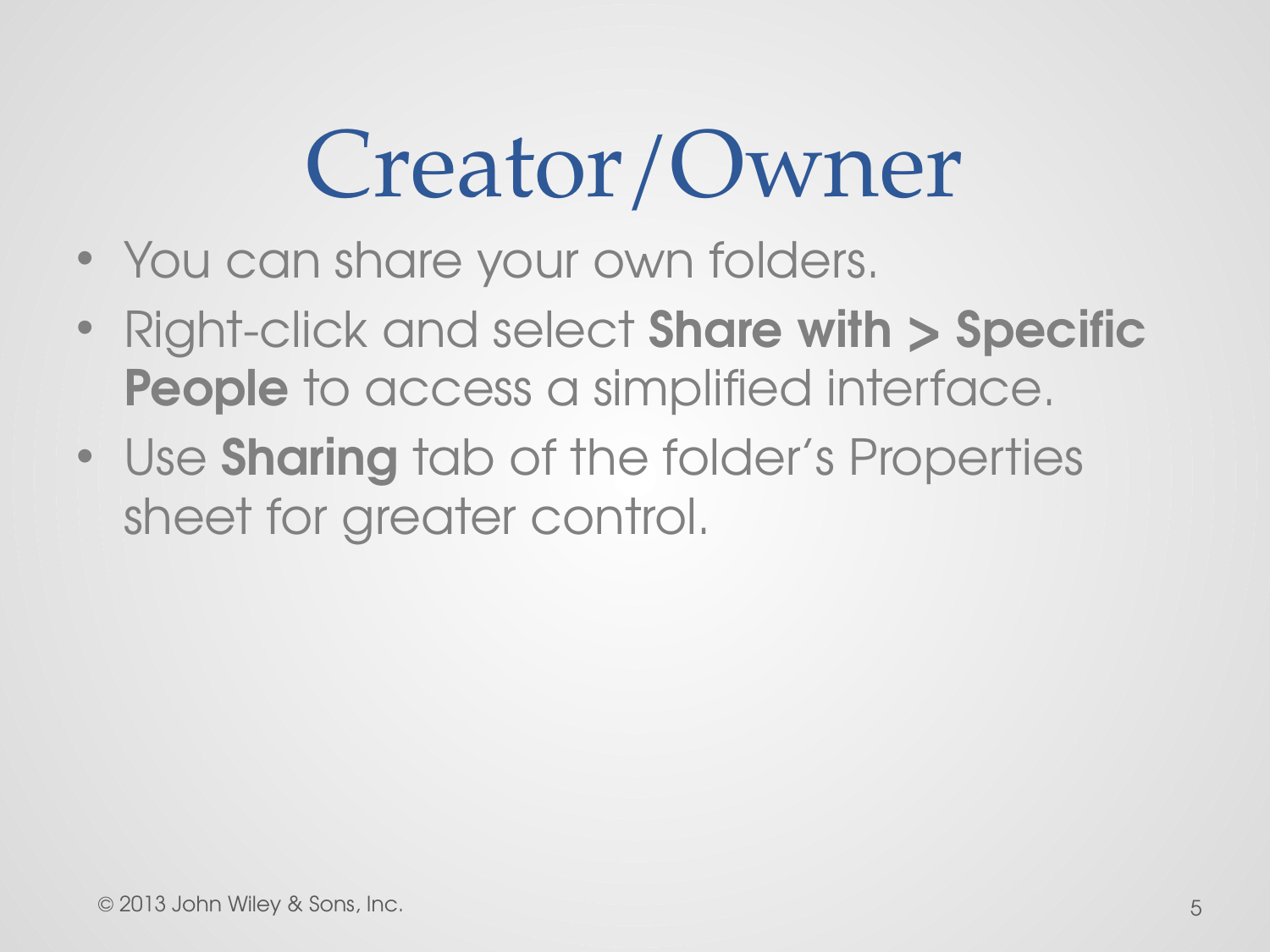

# Creator/Owner
You can share your own folders.
Right-click and select Share with > Specific People to access a simplified interface.
Use Sharing tab of the folder’s Properties sheet for greater control.
© 2013 John Wiley & Sons, Inc.
5